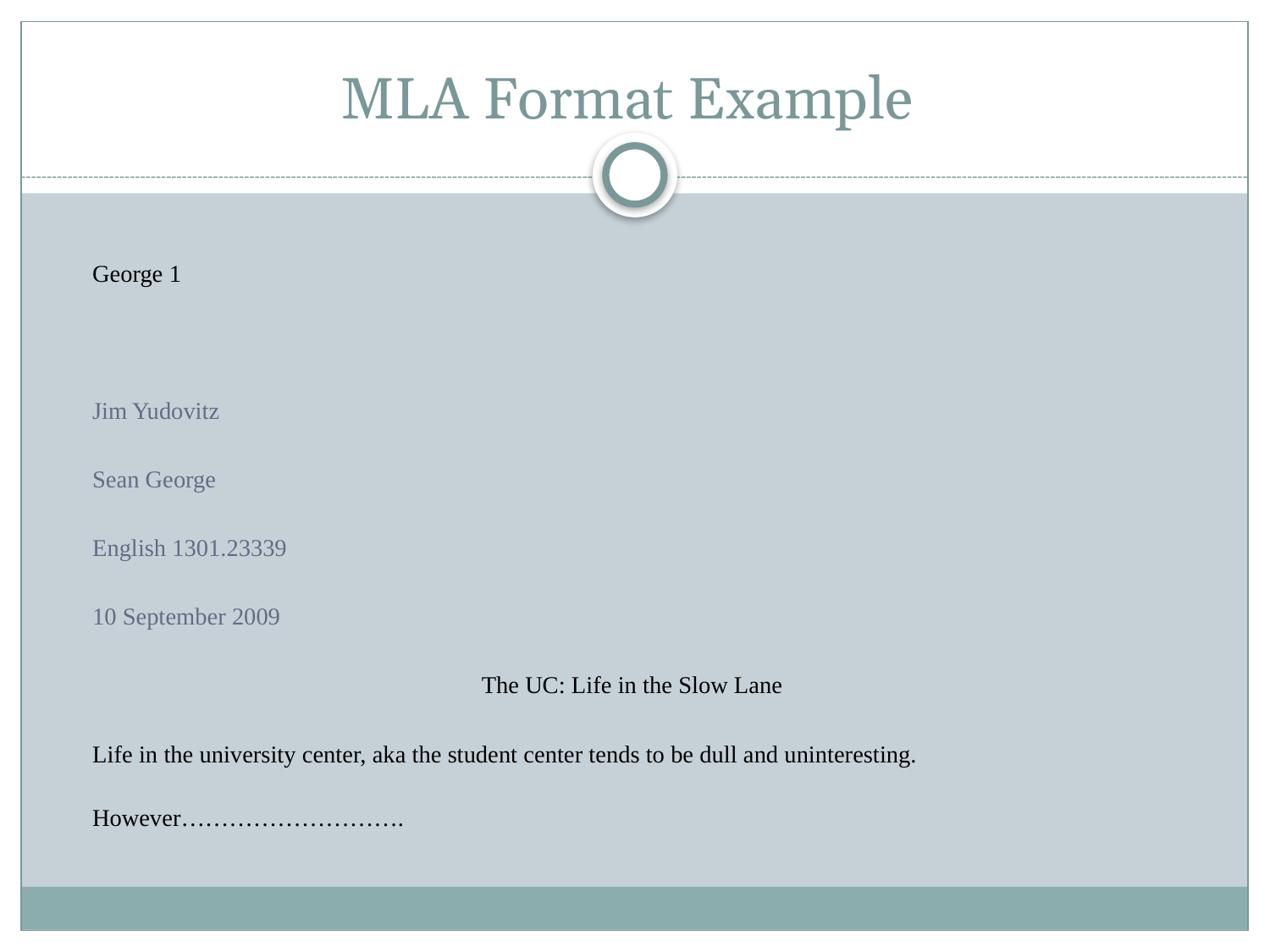

# MLA Format Example
								George 1

Jim Yudovitz
Sean George
English 1301.23339
10 September 2009
The UC: Life in the Slow Lane
		Life in the university center, aka the student center tends to be dull and uninteresting. However……………………….